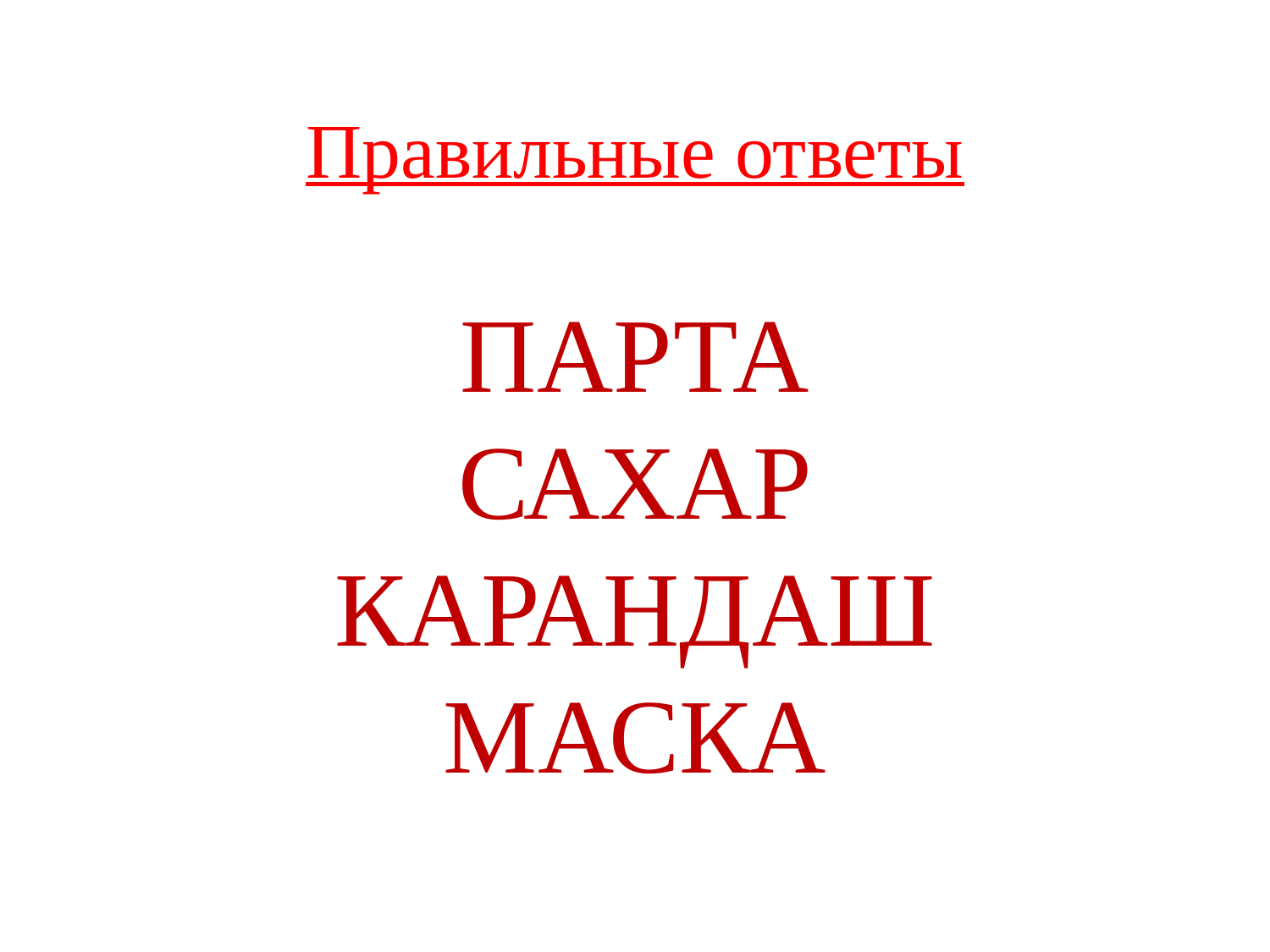

# Правильные ответы ПАРТА САХАР КАРАНДАШ МАСКА